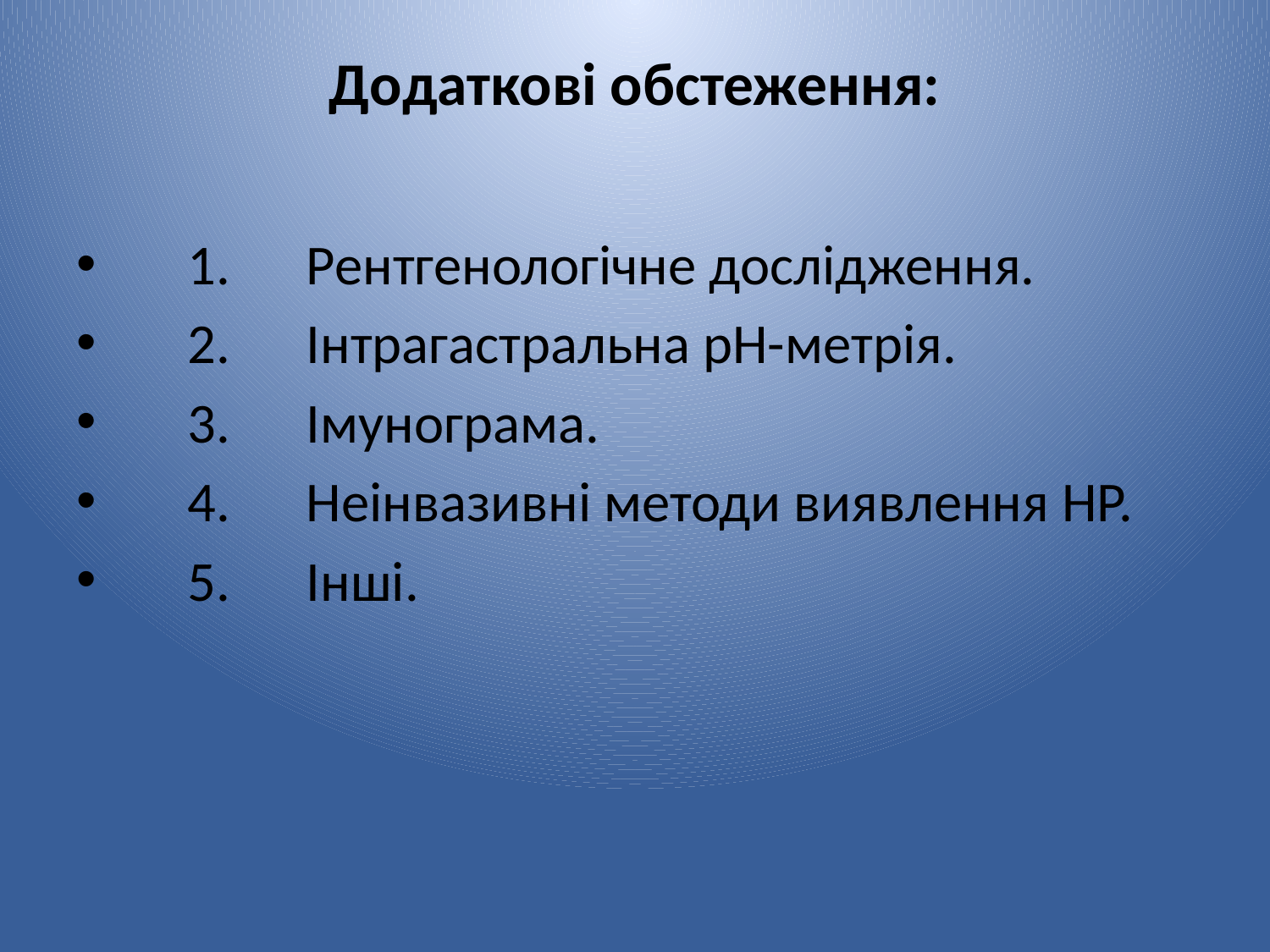

# Додатковi обстеження:
     1.      Рентгенологiчне дослiдження.
     2.      Iнтрагастральна рН-метрiя.
     3.      Iмунограма.
     4.      Неiнвазивнi методи виявлення HP.
     5.      Iншi.